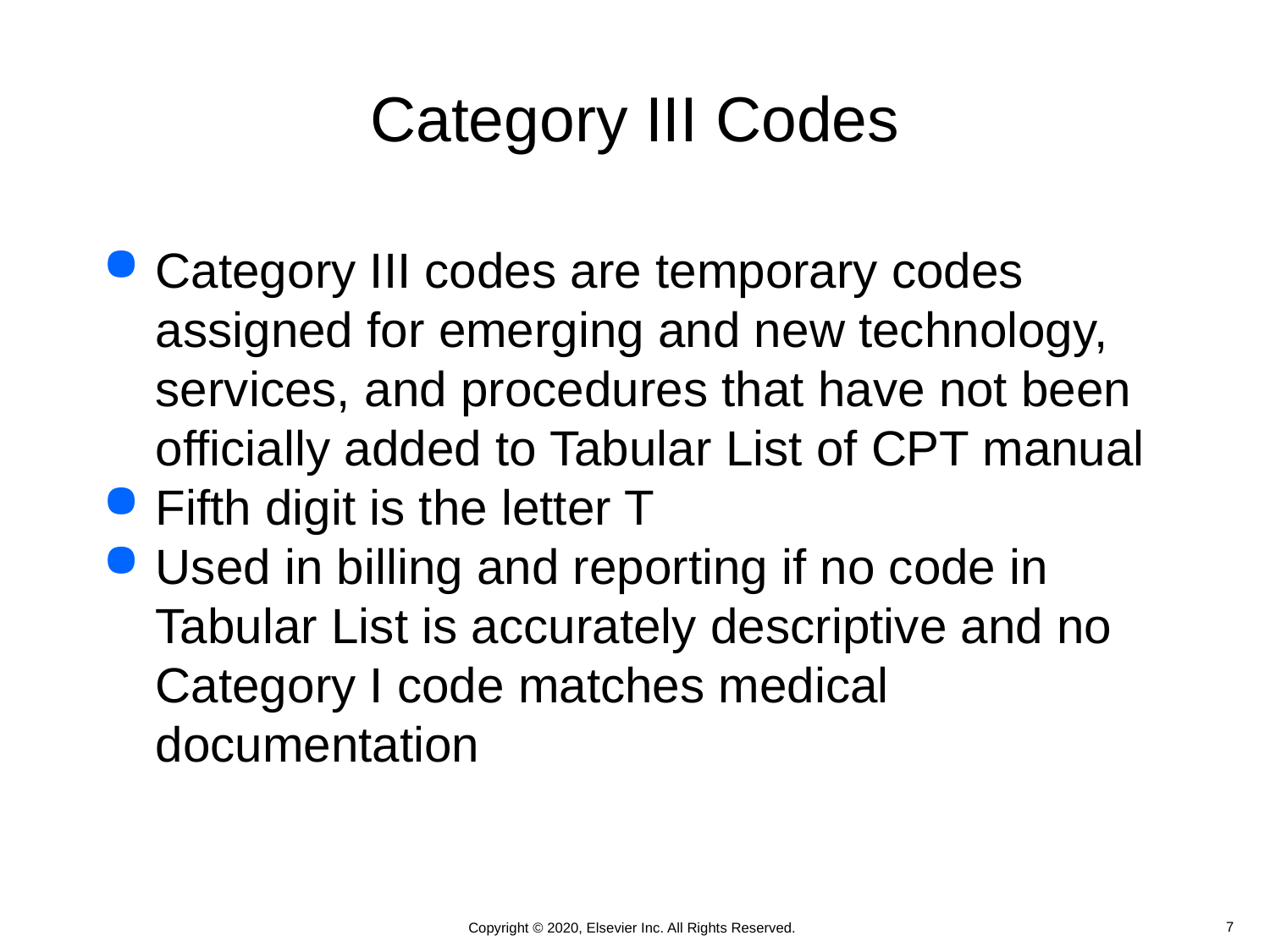

# Category III Codes
Category III codes are temporary codes assigned for emerging and new technology, services, and procedures that have not been officially added to Tabular List of CPT manual
Fifth digit is the letter T
Used in billing and reporting if no code in Tabular List is accurately descriptive and no Category I code matches medical documentation